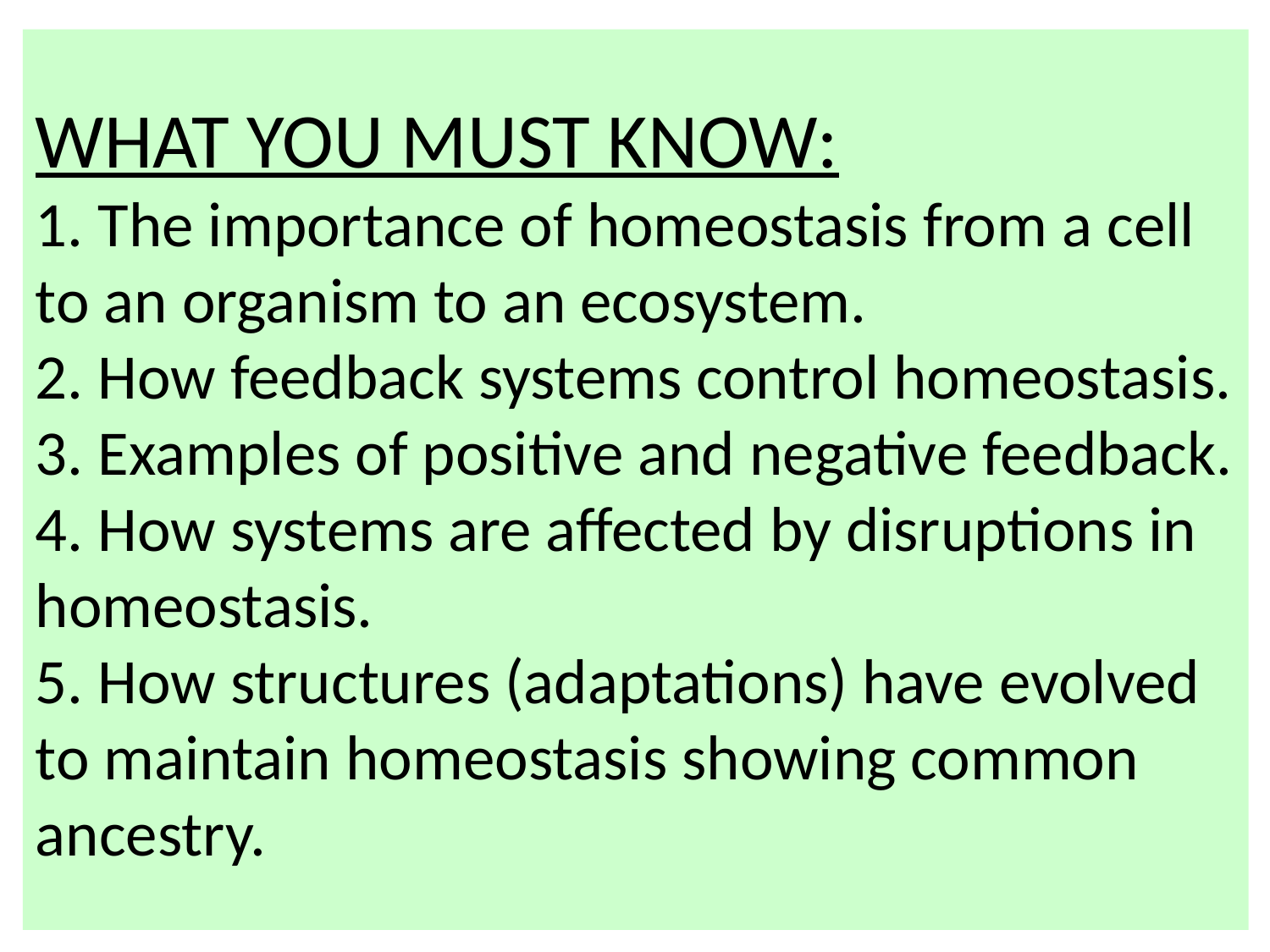

# WHAT YOU MUST KNOW: 1. The importance of homeostasis from a cell to an organism to an ecosystem. 2. How feedback systems control homeostasis. 3. Examples of positive and negative feedback. 4. How systems are affected by disruptions in homeostasis. 5. How structures (adaptations) have evolved to maintain homeostasis showing common ancestry.